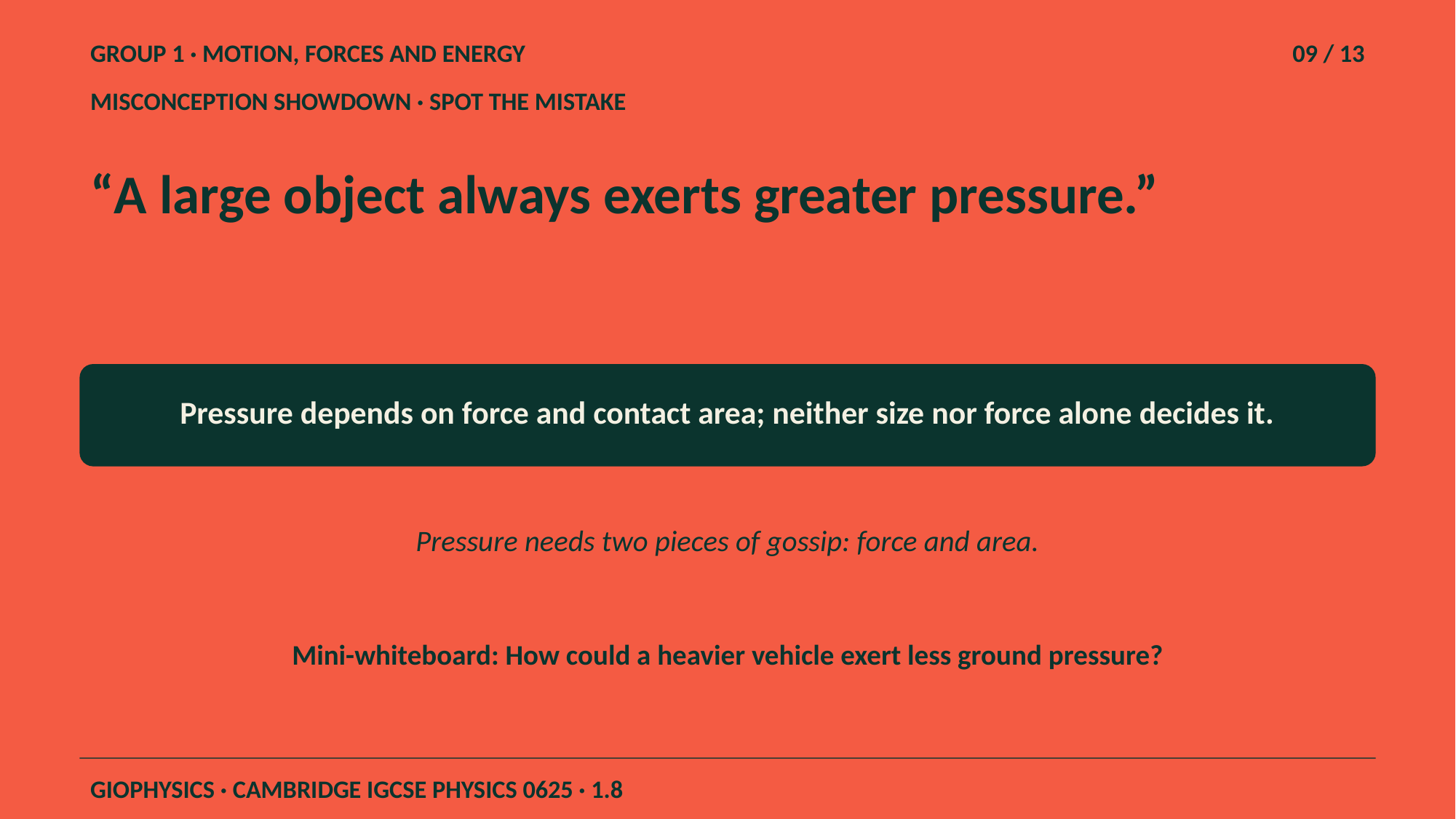

GROUP 1 · MOTION, FORCES AND ENERGY
09 / 13
MISCONCEPTION SHOWDOWN · SPOT THE MISTAKE
“A large object always exerts greater pressure.”

Pressure depends on force and contact area; neither size nor force alone decides it.
Pressure needs two pieces of gossip: force and area.
Mini-whiteboard: How could a heavier vehicle exert less ground pressure?

GIOPHYSICS · CAMBRIDGE IGCSE PHYSICS 0625 · 1.8